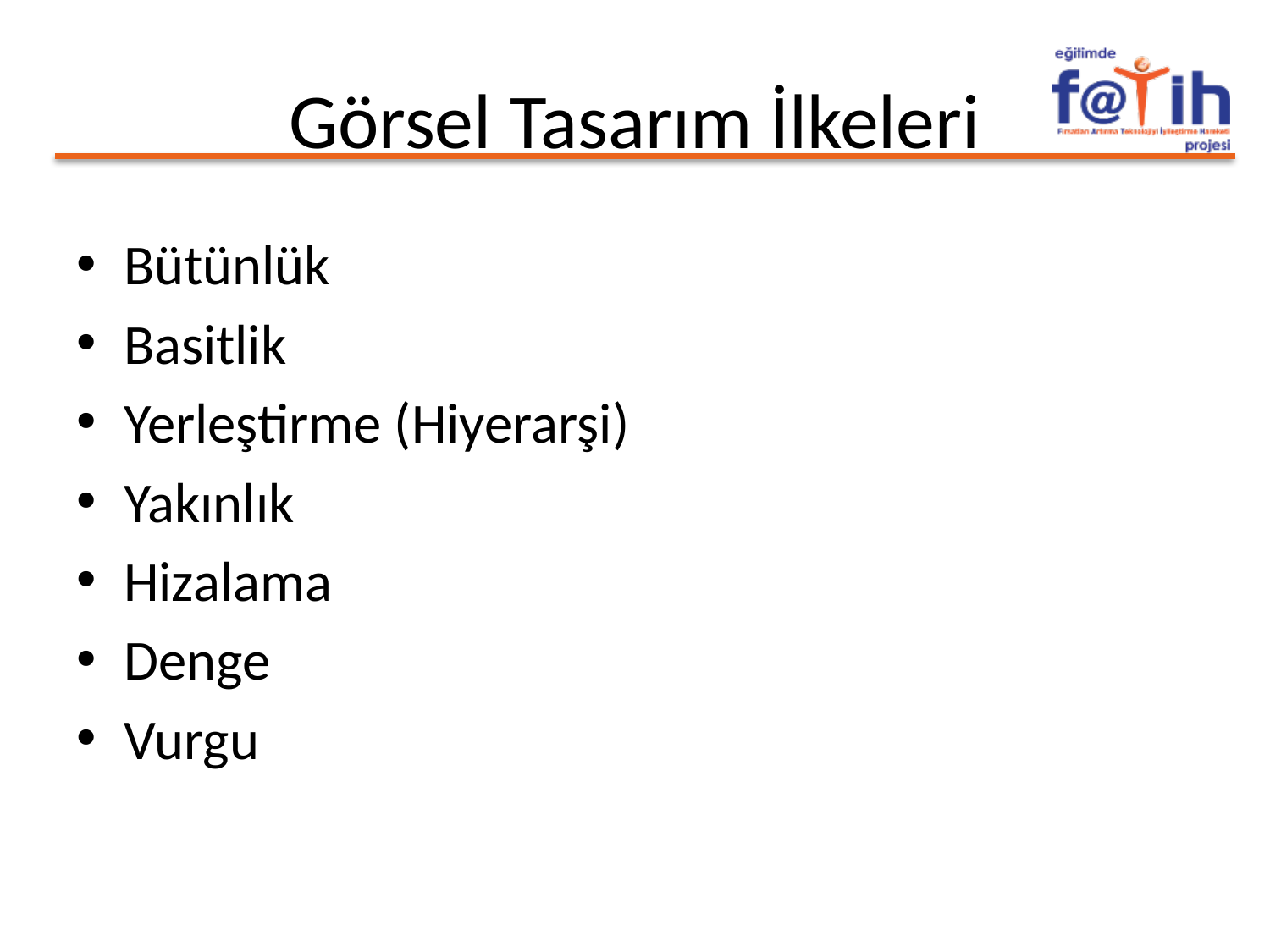

# Görsel Tasarım İlkeleri
Bütünlük
Basitlik
Yerleştirme (Hiyerarşi)
Yakınlık
Hizalama
Denge
Vurgu